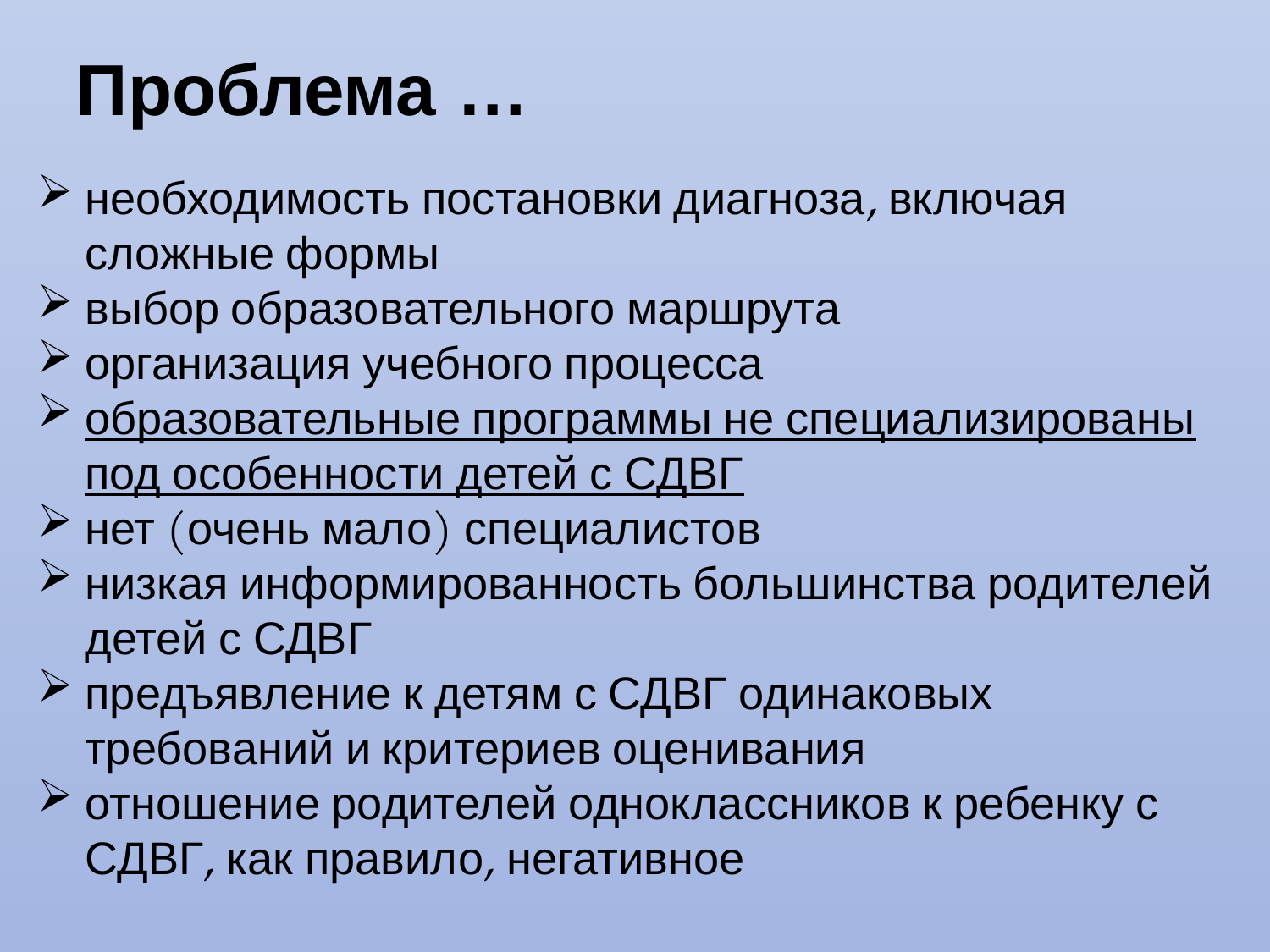

# Проблема …
необходимость постановки диагноза, включая сложные формы
выбор образовательного маршрута
организация учебного процесса
образовательные программы не специализированы под особенности детей с СДВГ
нет (очень мало) специалистов
низкая информированность большинства родителей детей с СДВГ
предъявление к детям с СДВГ одинаковых требований и критериев оценивания
отношение родителей одноклассников к ребенку с СДВГ, как правило, негативное